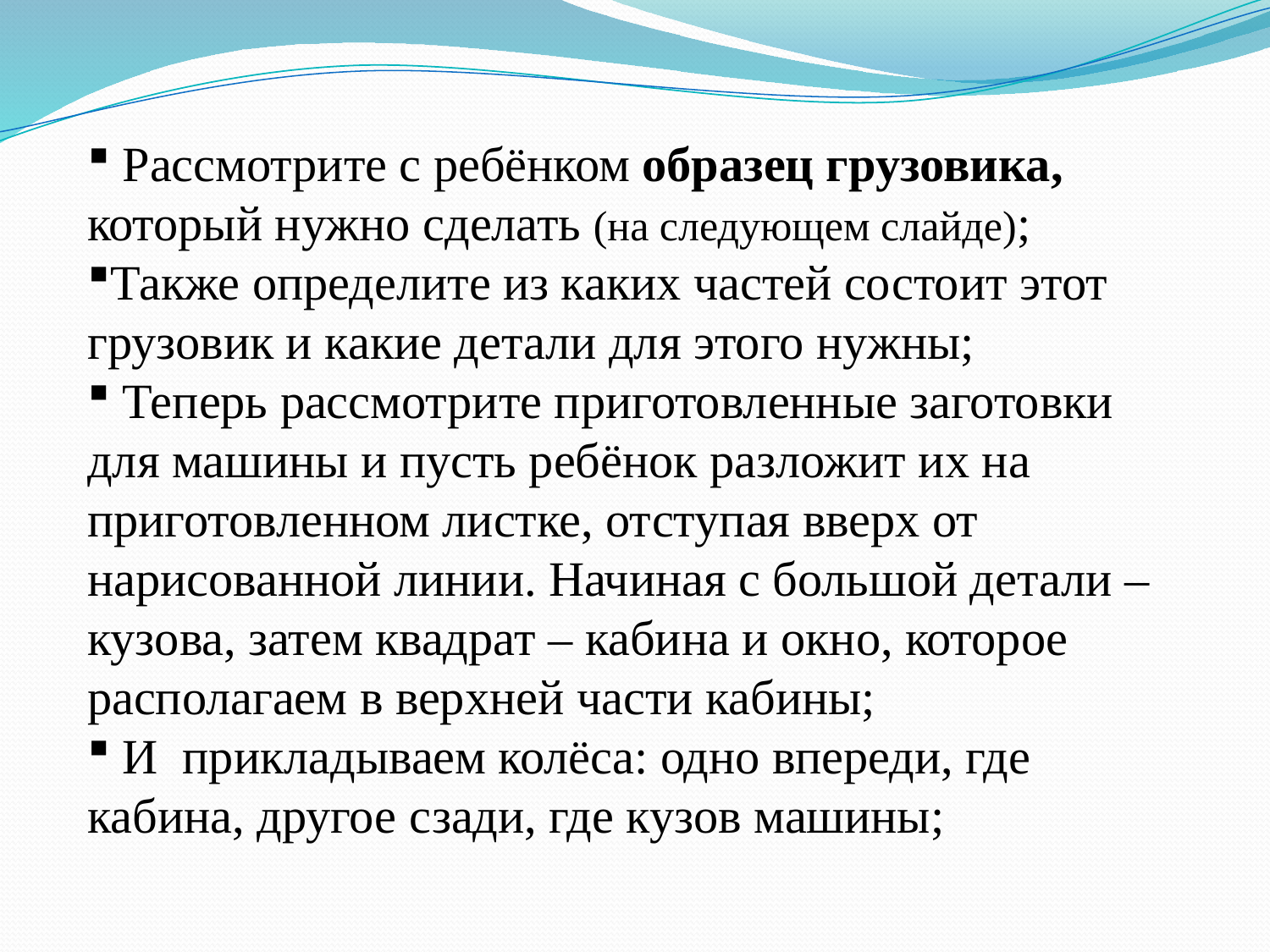

Рассмотрите с ребёнком образец грузовика, который нужно сделать (на следующем слайде);
Также определите из каких частей состоит этот
грузовик и какие детали для этого нужны;
 Теперь рассмотрите приготовленные заготовки для машины и пусть ребёнок разложит их на приготовленном листке, отступая вверх от нарисованной линии. Начиная с большой детали – кузова, затем квадрат – кабина и окно, которое располагаем в верхней части кабины;
 И  прикладываем колёса: одно впереди, где кабина, другое сзади, где кузов машины;